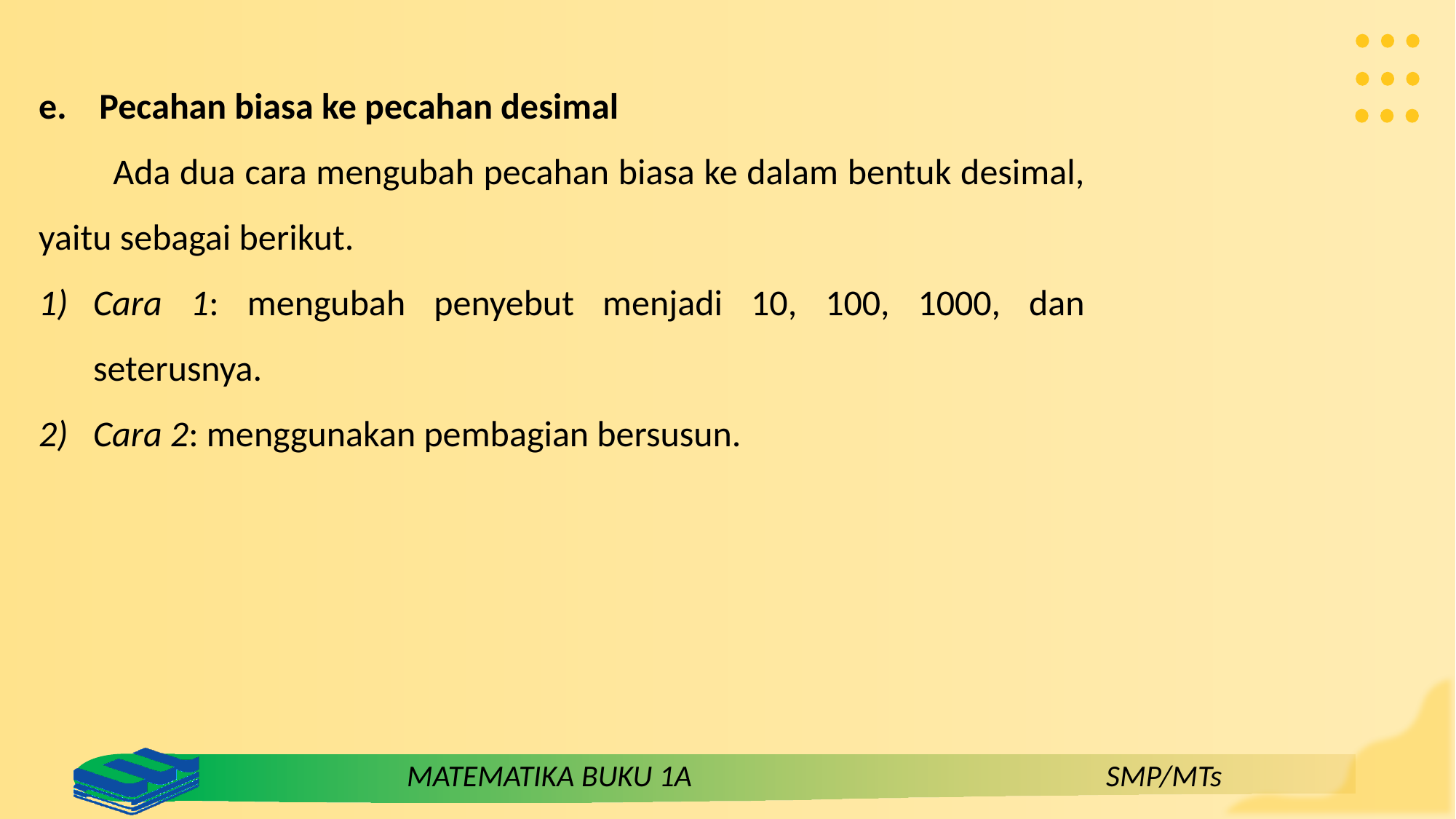

e.    Pecahan biasa ke pecahan desimal
        Ada dua cara mengubah pecahan biasa ke dalam bentuk desimal, yaitu sebagai berikut.
Cara 1: mengubah penyebut menjadi 10, 100, 1000, dan seterusnya.
Cara 2: menggunakan pembagian bersusun.